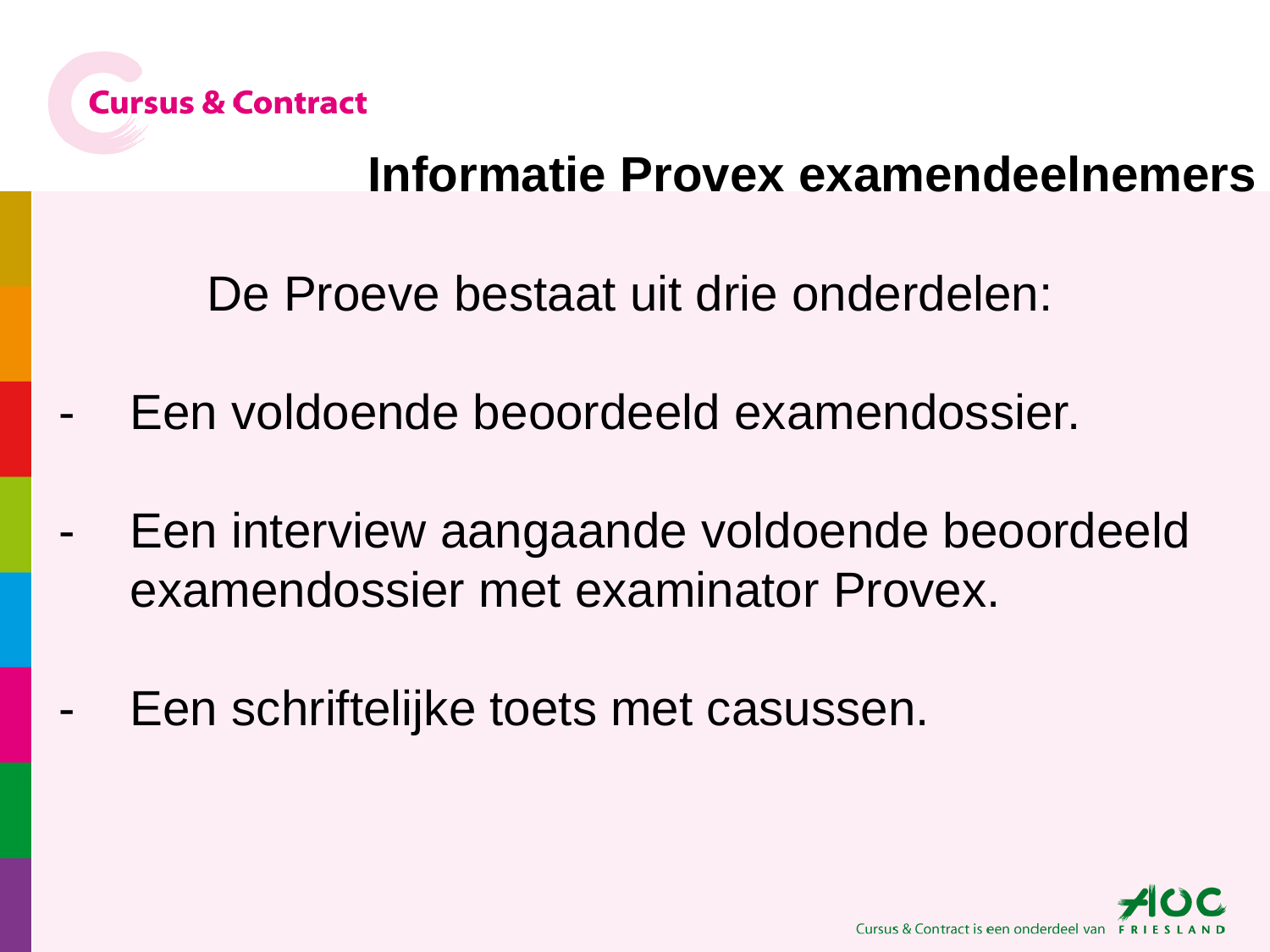

Informatie Provex examendeelnemers
De Proeve bestaat uit drie onderdelen:

-	Een voldoende beoordeeld examendossier.

-	Een interview aangaande voldoende beoordeeld
	examendossier met examinator Provex.

-	Een schriftelijke toets met casussen.